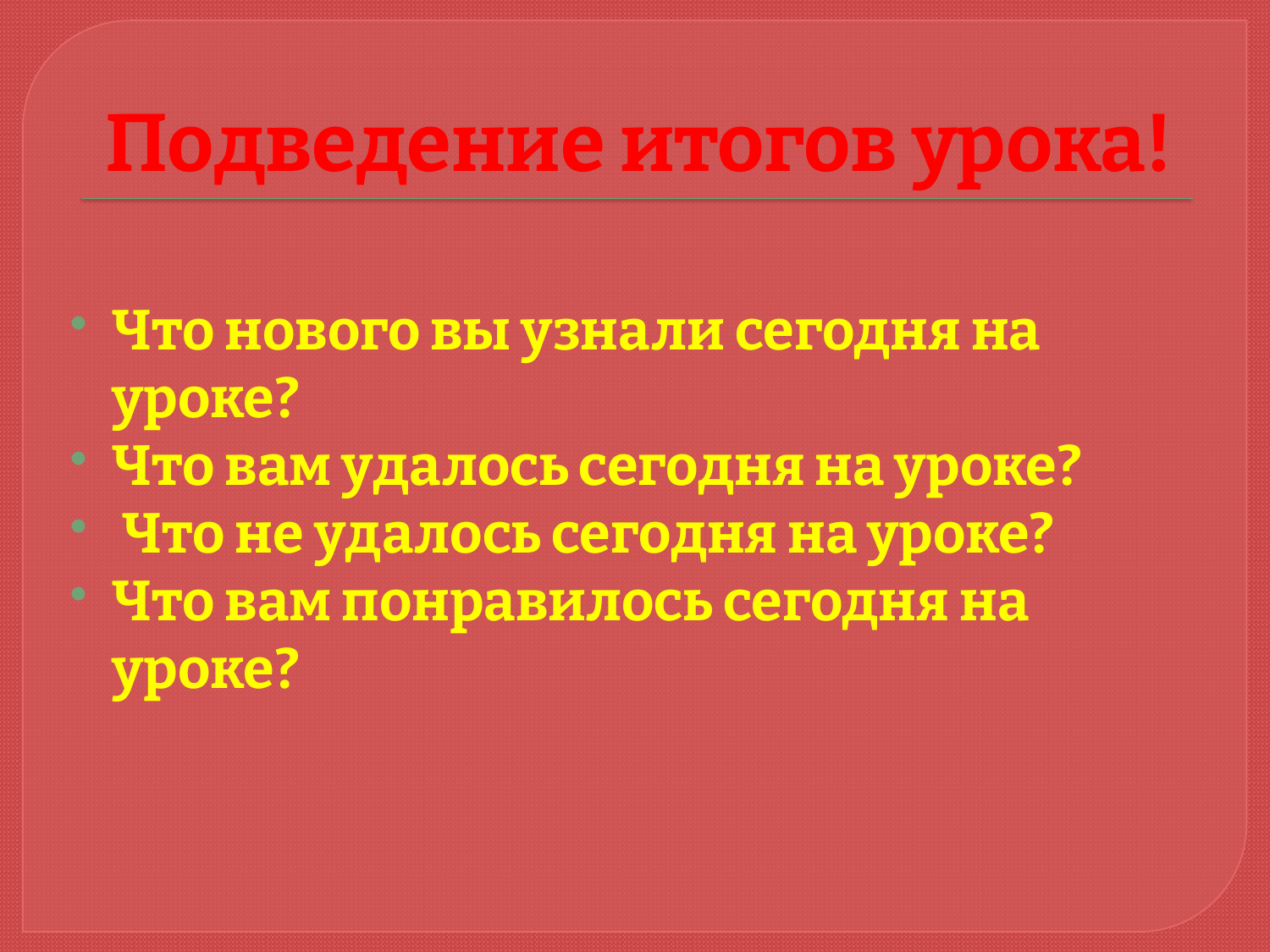

# Подведение итогов урока!
Что нового вы узнали сегодня на уроке?
Что вам удалось сегодня на уроке?
 Что не удалось сегодня на уроке?
Что вам понравилось сегодня на уроке?